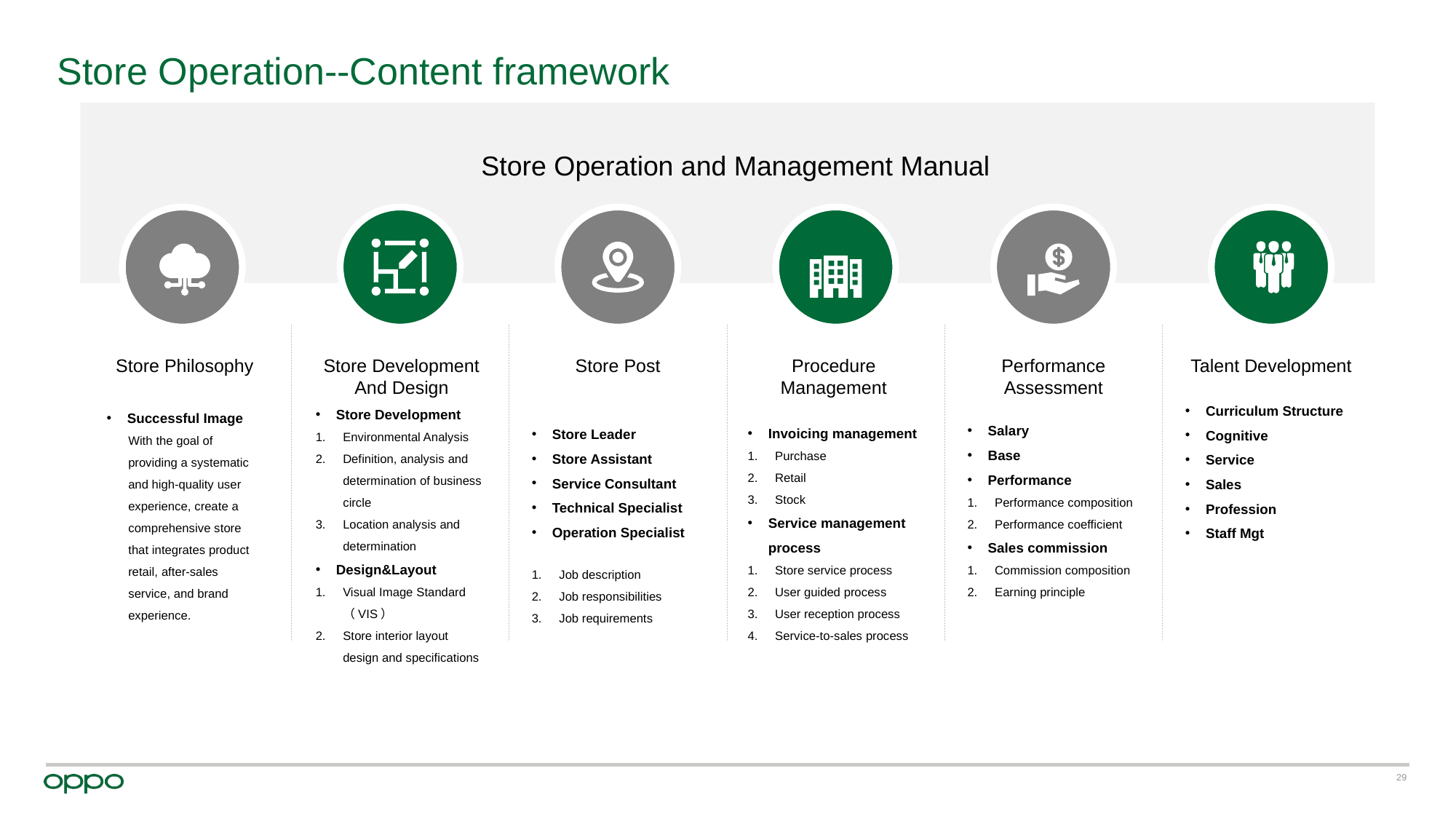

# Store Operation--Content framework

Store Operation and Management Manual

Store Development And Design
Store Development
Environmental Analysis
Definition, analysis and determination of business circle
Location analysis and determination
Design&Layout
Visual Image Standard（VIS）
Store interior layout design and specifications
Store Post

Store Leader
Store Assistant
Service Consultant
Technical Specialist
Operation Specialist

Job description
Job responsibilities
Job requirements
Procedure Management

Invoicing management
Purchase
Retail
Stock
Service management process
Store service process
User guided process
User reception process
Service-to-sales process
Performance Assessment

Salary
Base
Performance
Performance composition
Performance coefficient
Sales commission
Commission composition
Earning principle
Talent Development

Curriculum Structure
Cognitive
Service
Sales
Profession
Staff Mgt
Store Philosophy

Successful Image
With the goal of providing a systematic and high-quality user experience, create a comprehensive store that integrates product retail, after-sales service, and brand experience.